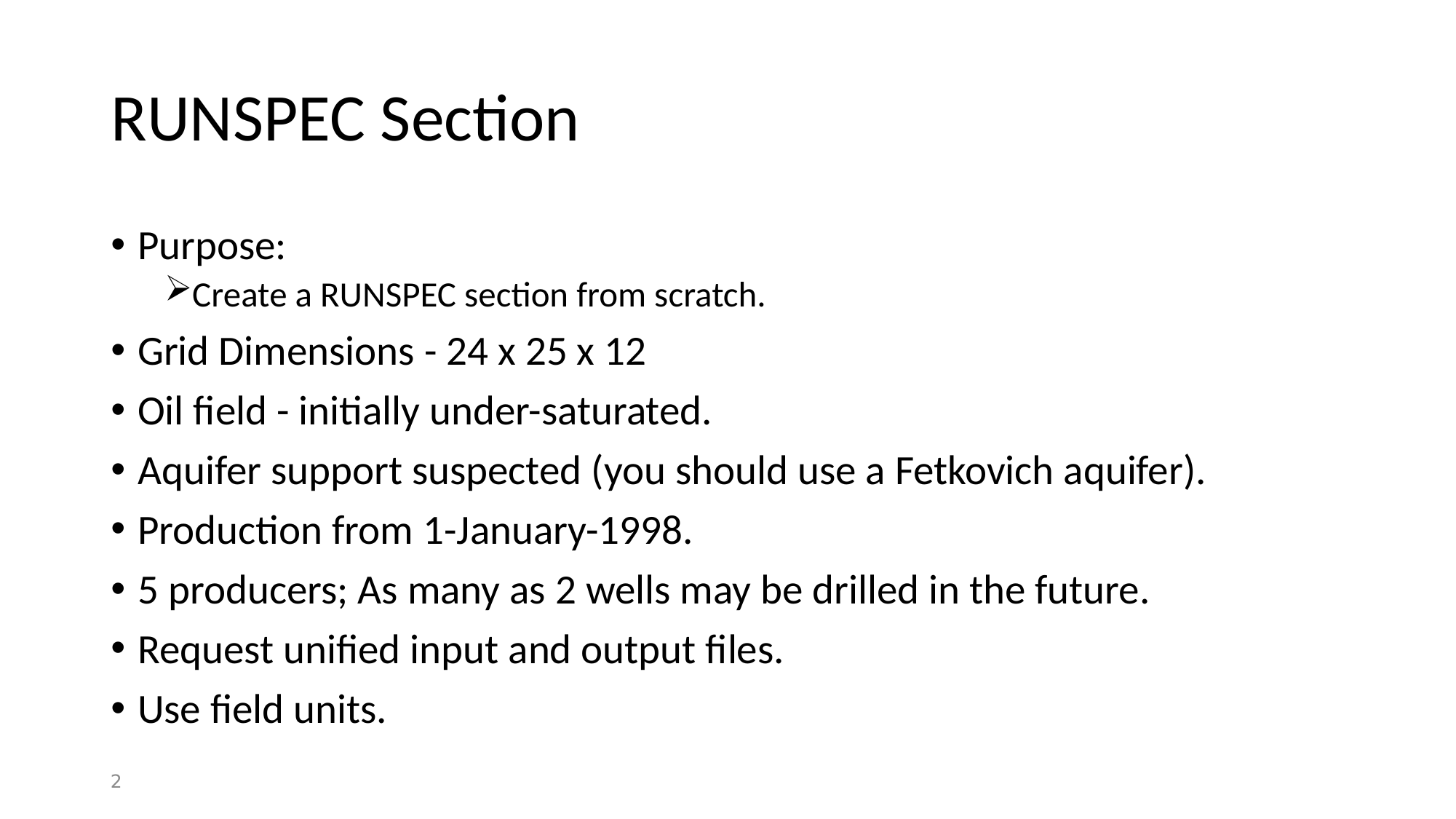

# RUNSPEC Section
Purpose:
Create a RUNSPEC section from scratch.
Grid Dimensions - 24 x 25 x 12
Oil field - initially under-saturated.
Aquifer support suspected (you should use a Fetkovich aquifer).
Production from 1-January-1998.
5 producers; As many as 2 wells may be drilled in the future.
Request unified input and output files.
Use field units.
2